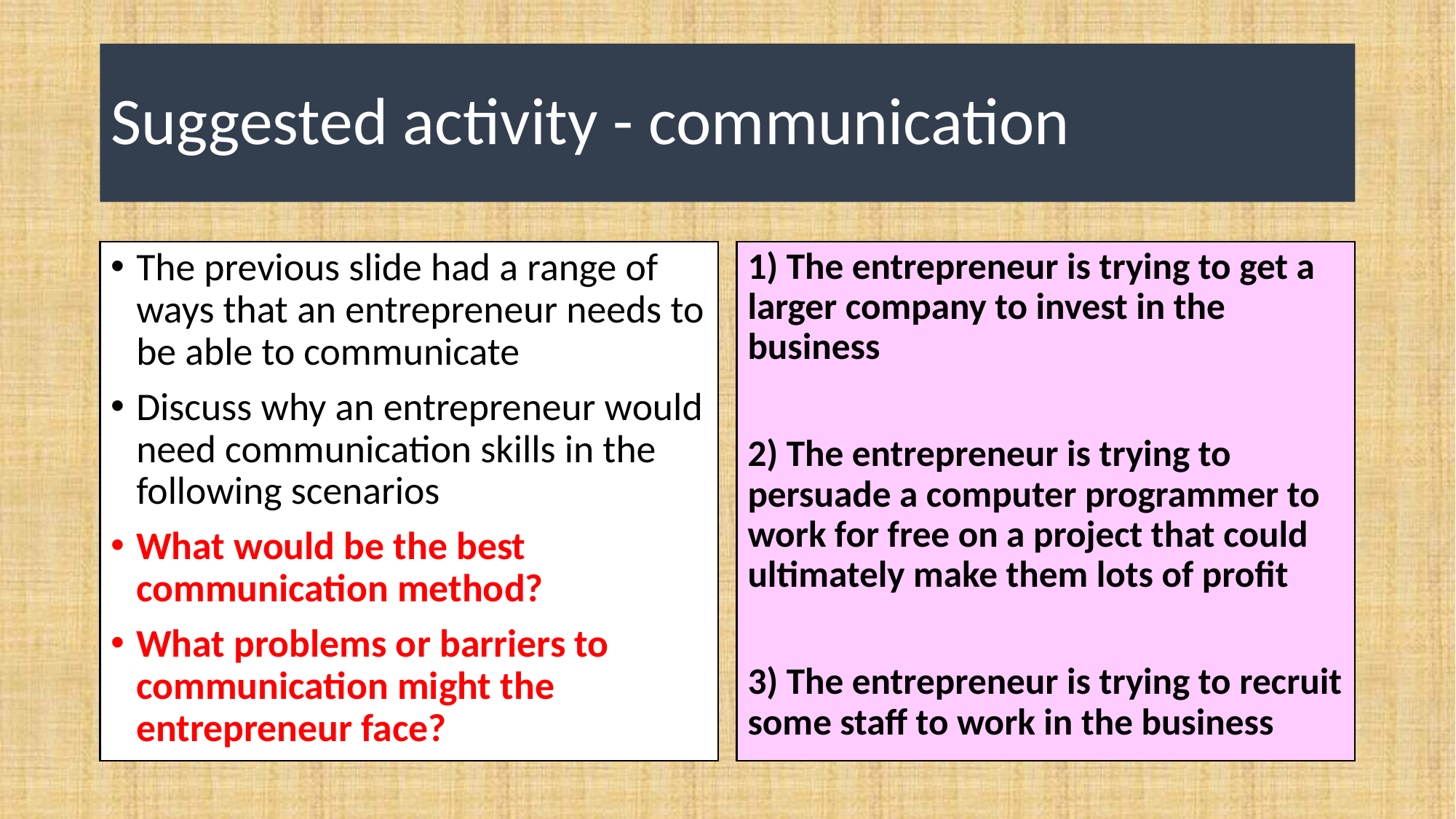

# Suggested activity - communication
1) The entrepreneur is trying to get a larger company to invest in the business

2) The entrepreneur is trying to persuade a computer programmer to work for free on a project that could ultimately make them lots of profit

3) The entrepreneur is trying to recruit some staff to work in the business

The previous slide had a range of ways that an entrepreneur needs to be able to communicate
Discuss why an entrepreneur would need communication skills in the following scenarios
What would be the best communication method?
What problems or barriers to communication might the entrepreneur face?